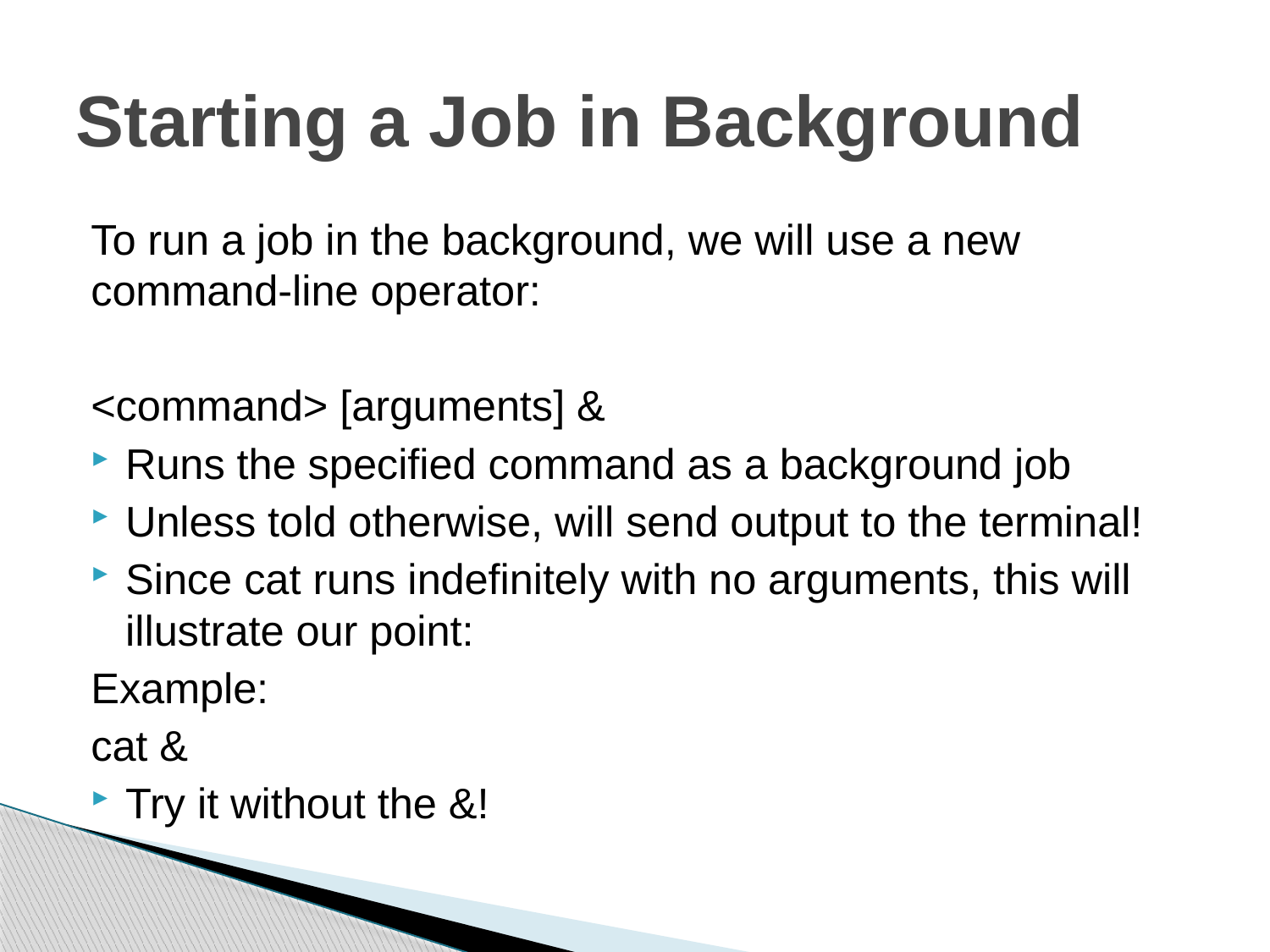

# Starting a Job in Background
To run a job in the background, we will use a new command-line operator:

<command> [arguments] &
Runs the specified command as a background job
Unless told otherwise, will send output to the terminal!
Since cat runs indefinitely with no arguments, this will illustrate our point:
Example:
cat &
Try it without the &!